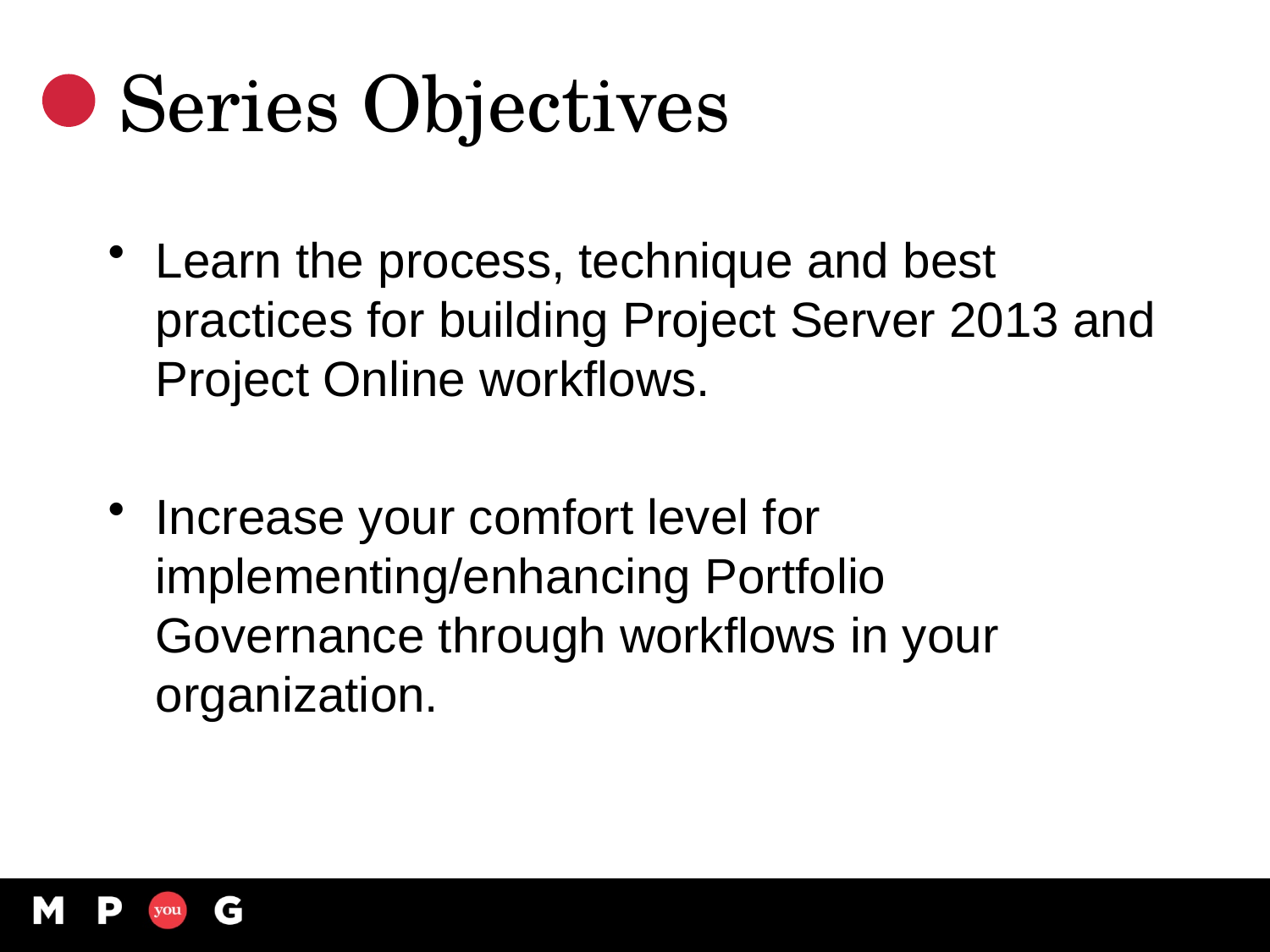

# Series Objectives
Learn the process, technique and best practices for building Project Server 2013 and Project Online workflows.

Increase your comfort level for implementing/enhancing Portfolio Governance through workflows in your organization.